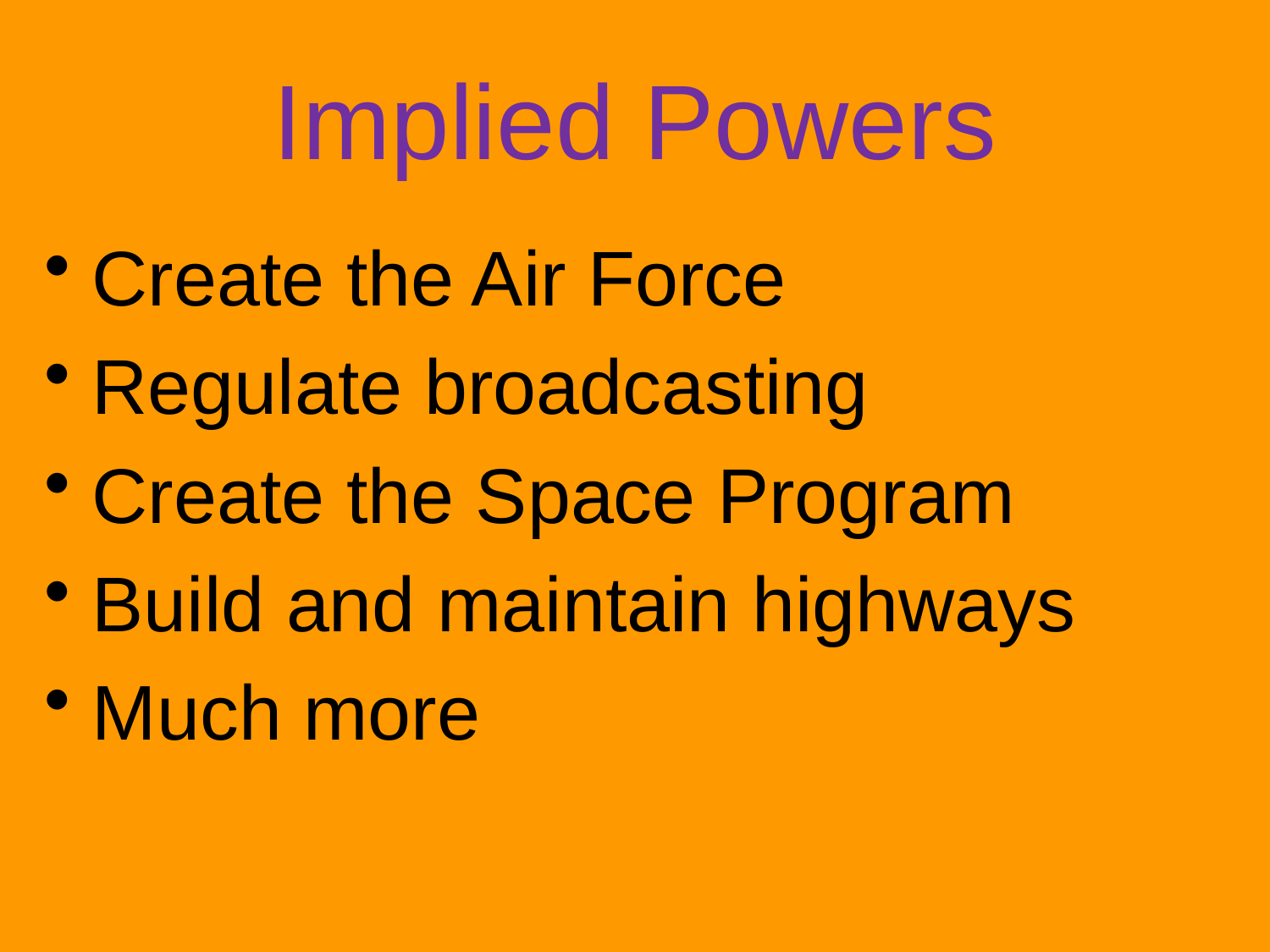

# Implied Powers
Create the Air Force
Regulate broadcasting
Create the Space Program
Build and maintain highways
Much more